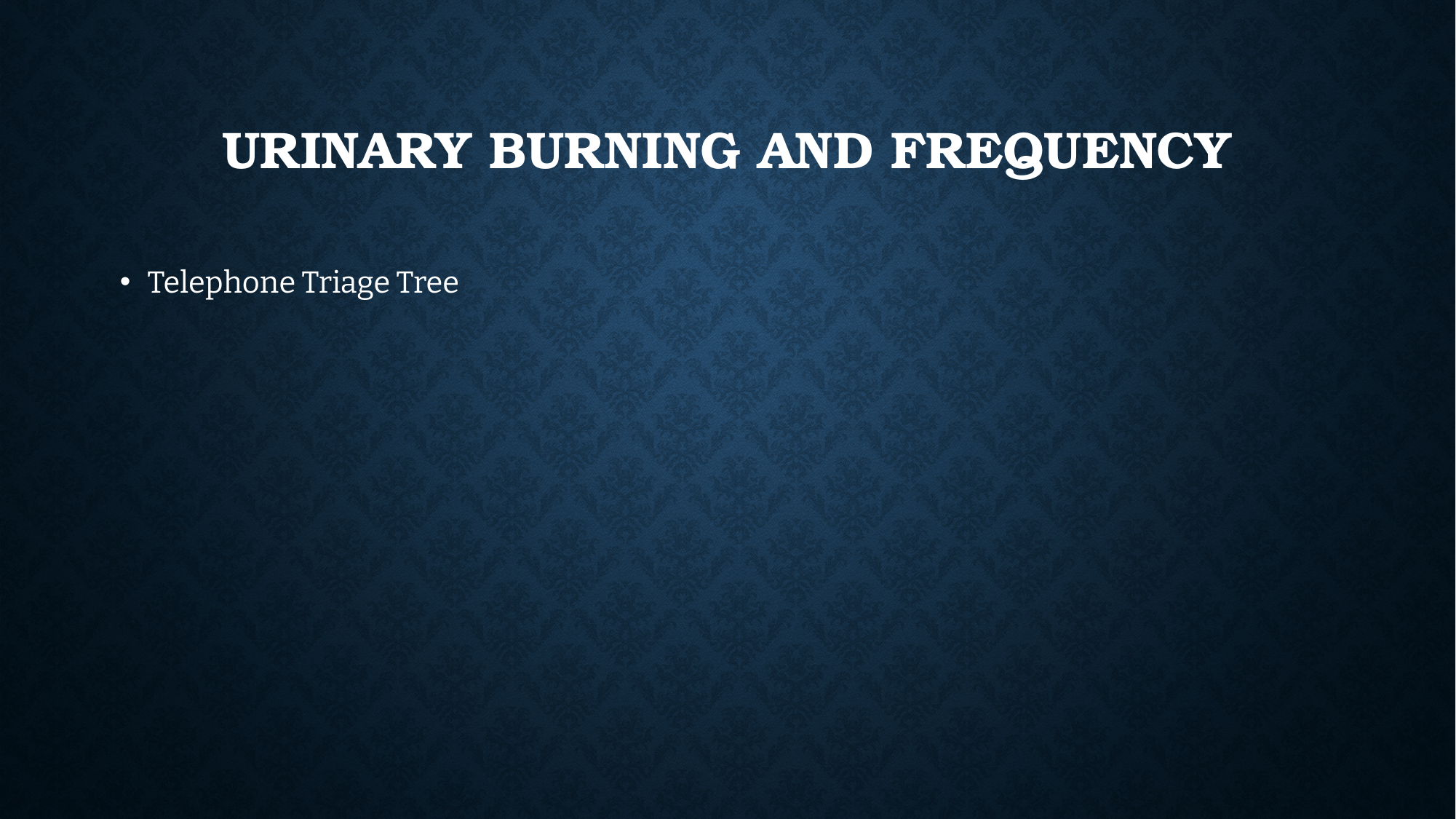

# Urinary Burning and frequency
Telephone Triage Tree